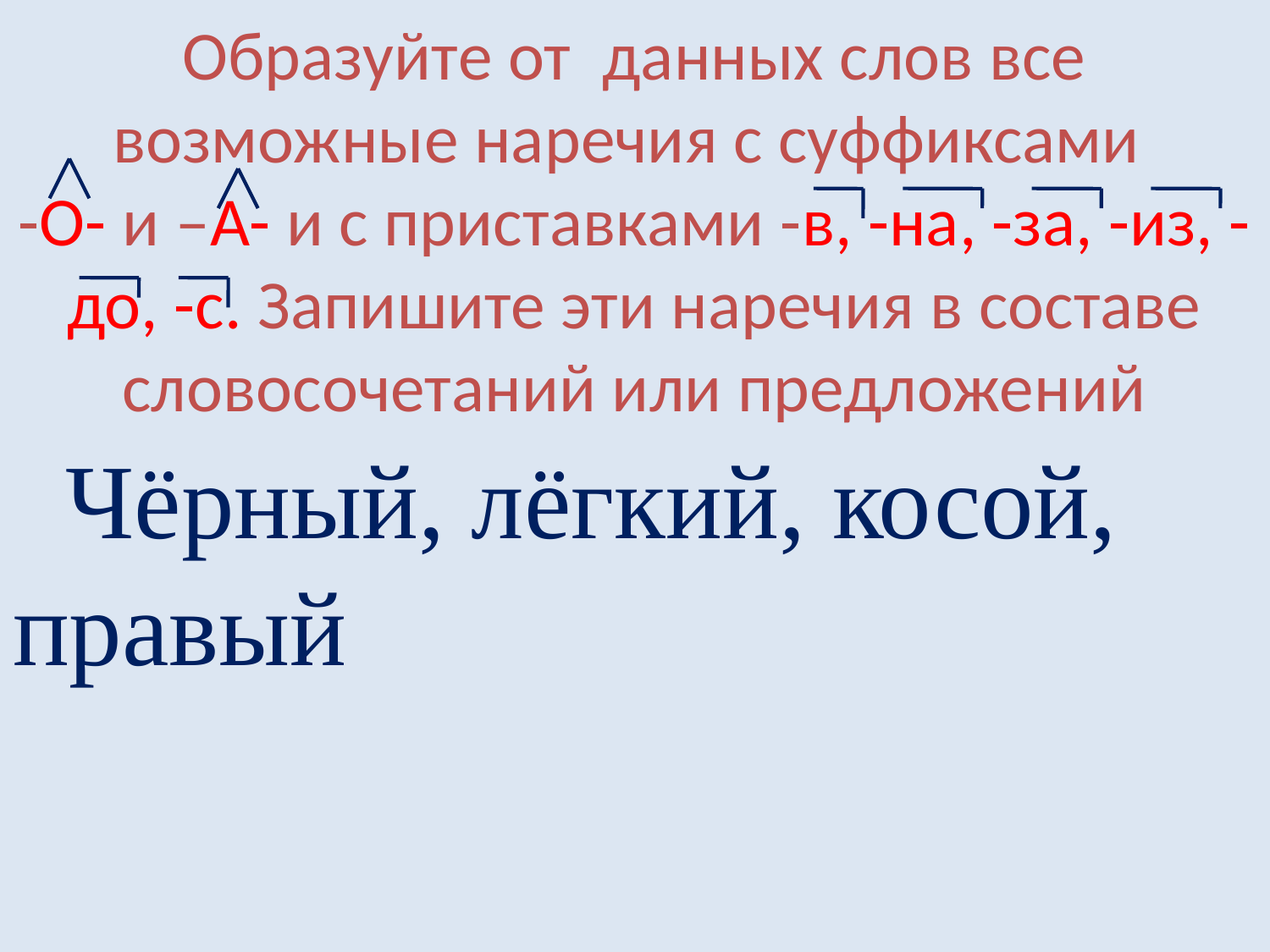

# Образуйте от  данных слов все возможные наречия с суффиксами -О- и –А- и с приставками -в, -на, -за, -из, -до, -с. Запишите эти наречия в составе словосочетаний или предложений
  Чёрный, лёгкий, косой, правый